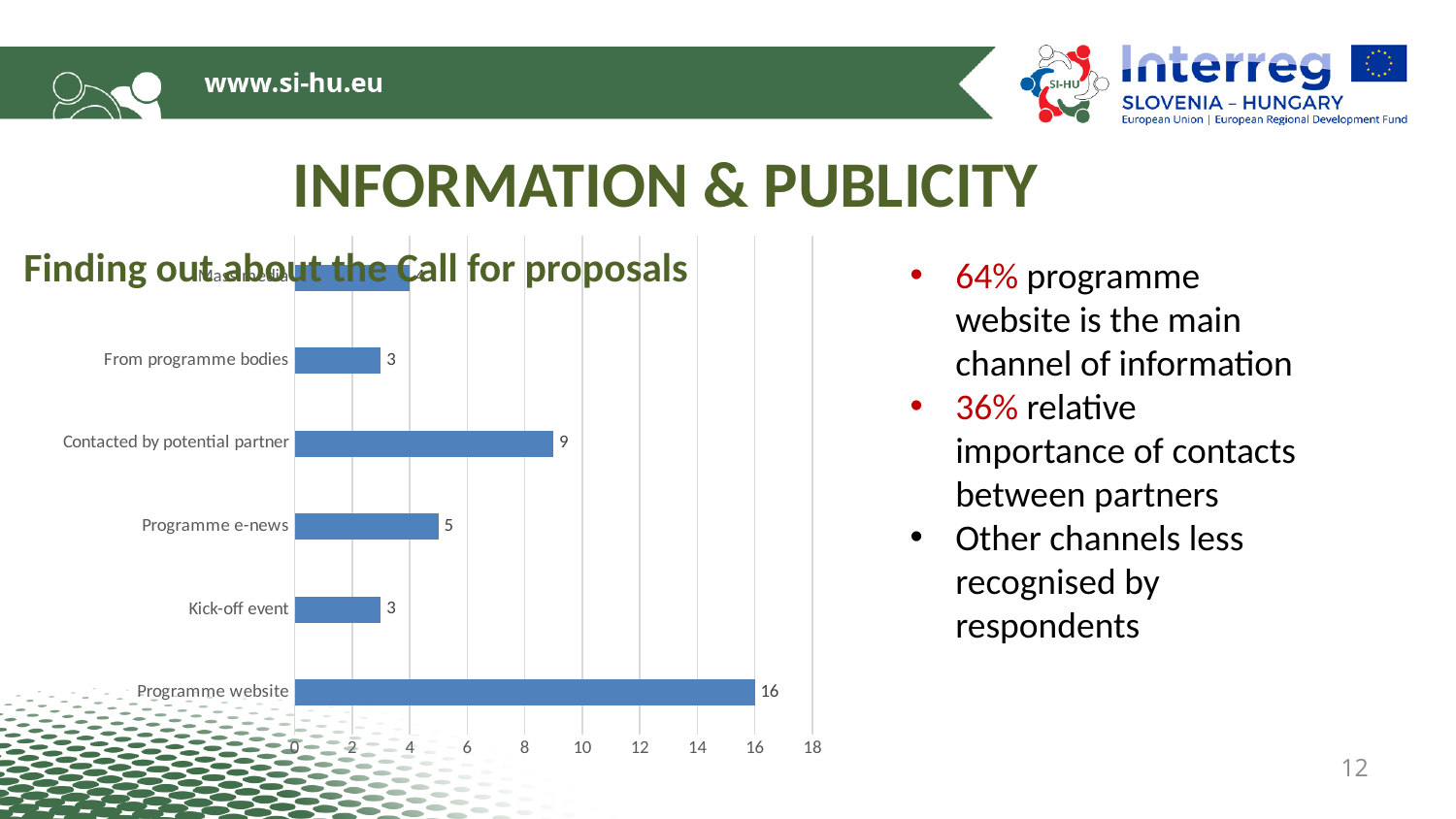

INFORMATION & PUBLICITY

### Chart:

| Category |  |
|---|---|
| Programme website | 16.0 |
| Kick-off event | 3.0 |
| Programme e-news | 5.0 |
| Contacted by potential partner | 9.0 |
| From programme bodies | 3.0 |
| Mass media | 4.0 |
Finding out about the Call for proposals
64% programme website is the main channel of information
36% relative importance of contacts between partners
Other channels less recognised by respondents
12